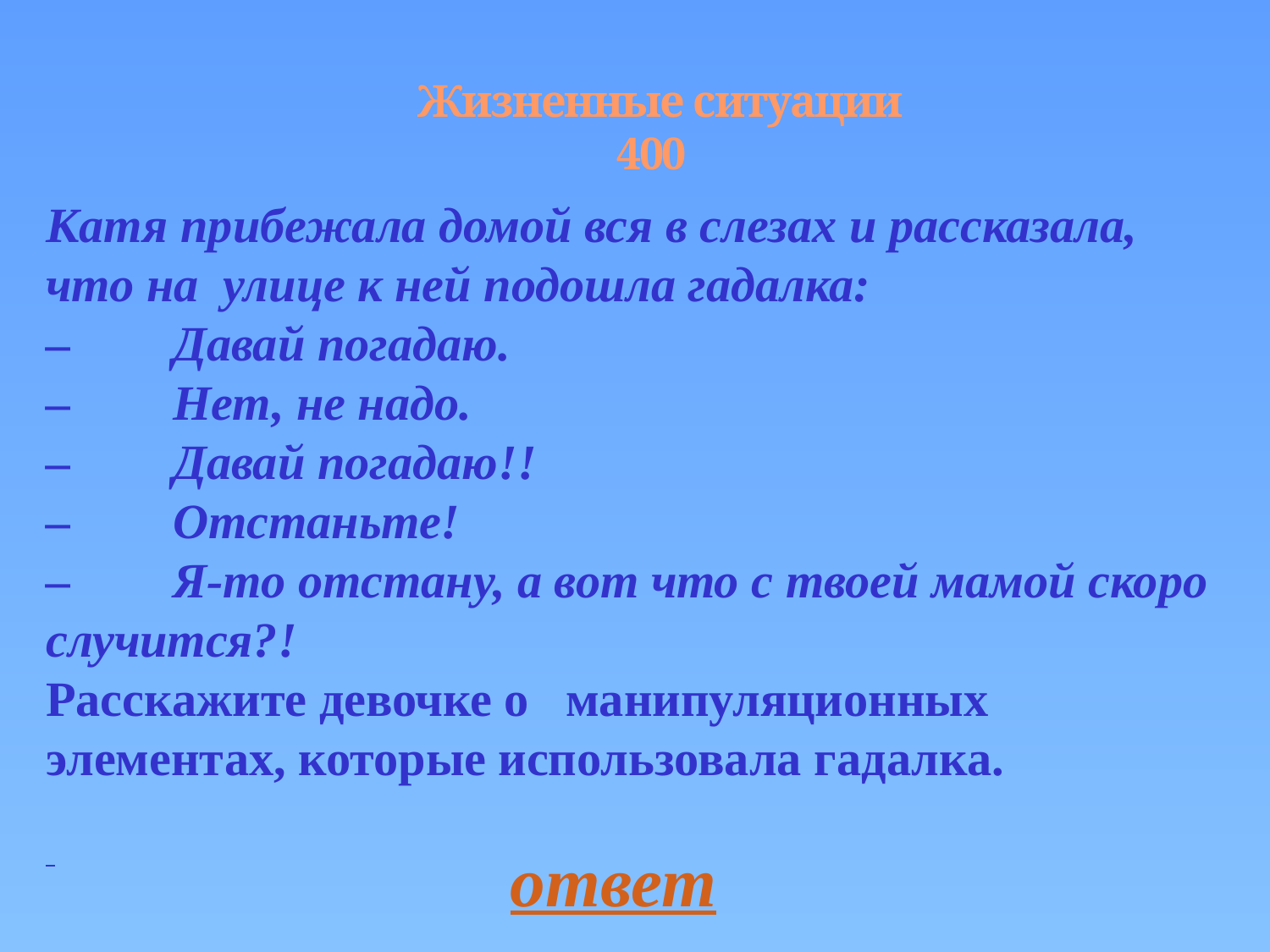

# Жизненные ситуации 400
Катя прибежала домой вся в слезах и рассказала, что на  улице к ней подошла гадалка:
–	Давай погадаю.
–	Нет, не надо.
–	Давай погадаю!!
–	Отстаньте!
–	Я-то отстану, а вот что с твоей мамой скоро случится?!
Расскажите девочке о   манипуляционных элементах, которые использовала гадалка.

ответ